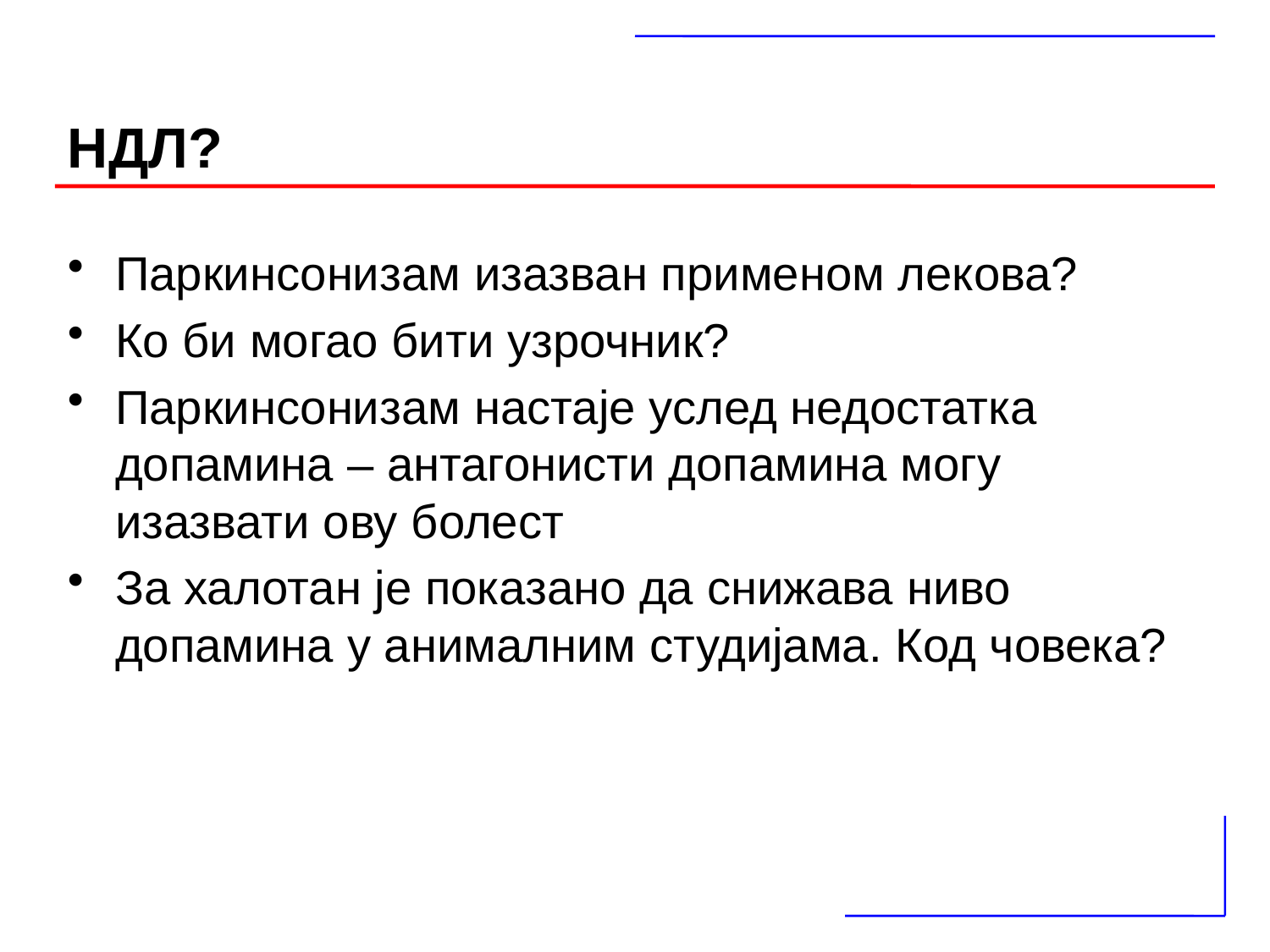

# НДЛ?
Паркинсонизам изазван применом лекова?
Ко би могао бити узрочник?
Паркинсонизам настаје услед недостатка допамина – антагонисти допамина могу изазвати ову болест
За халотан је показано да снижава ниво допамина у анималним студијама. Код човека?